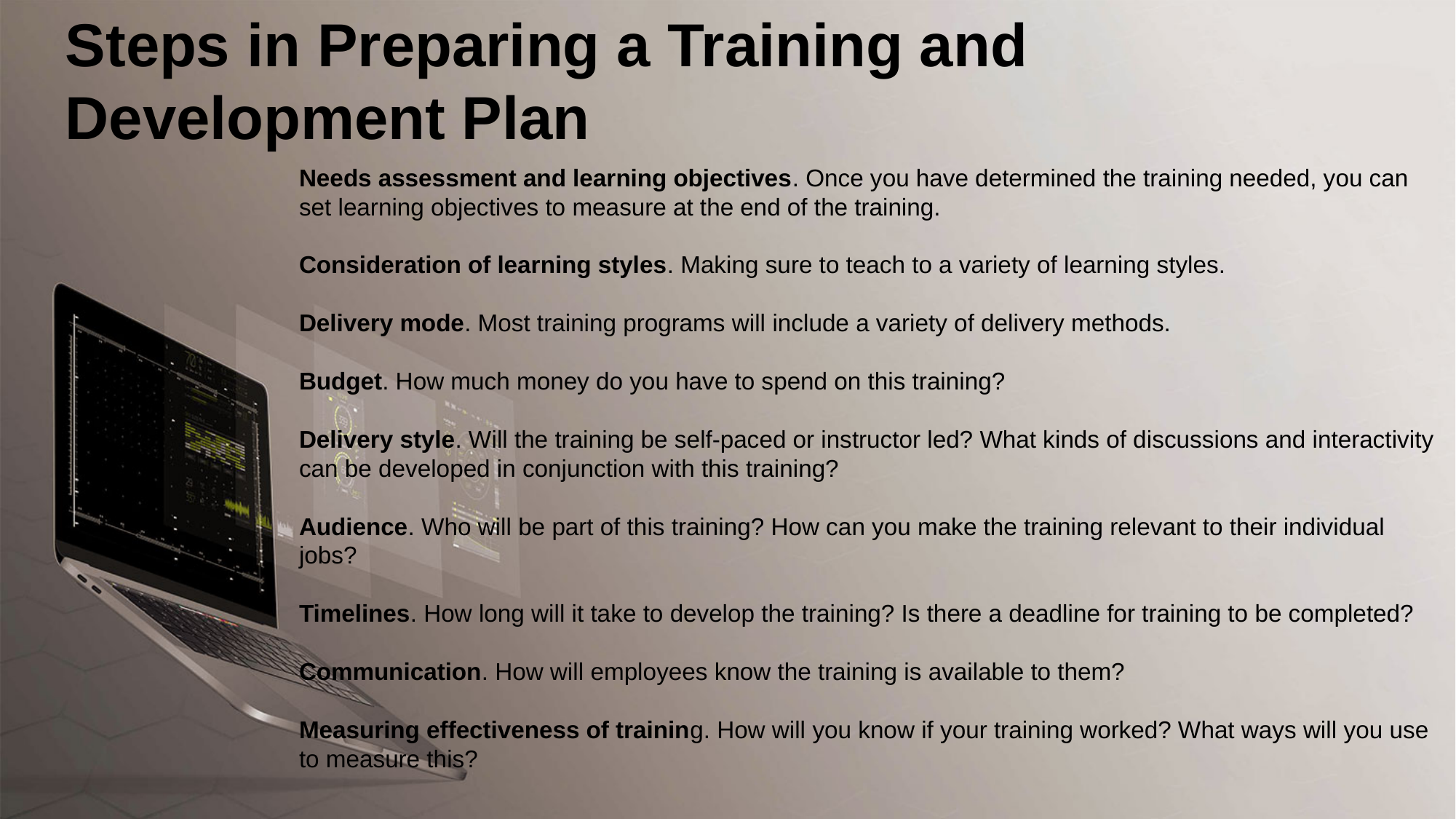

Steps in Preparing a Training and Development Plan

Needs assessment and learning objectives. Once you have determined the training needed, you can set learning objectives to measure at the end of the training.

Consideration of learning styles. Making sure to teach to a variety of learning styles.

Delivery mode. Most training programs will include a variety of delivery methods.

Budget. How much money do you have to spend on this training?

Delivery style. Will the training be self-paced or instructor led? What kinds of discussions and interactivity can be developed in conjunction with this training?

Audience. Who will be part of this training? How can you make the training relevant to their individual jobs?

Timelines. How long will it take to develop the training? Is there a deadline for training to be completed?

Communication. How will employees know the training is available to them?

Measuring effectiveness of training. How will you know if your training worked? What ways will you use to measure this?